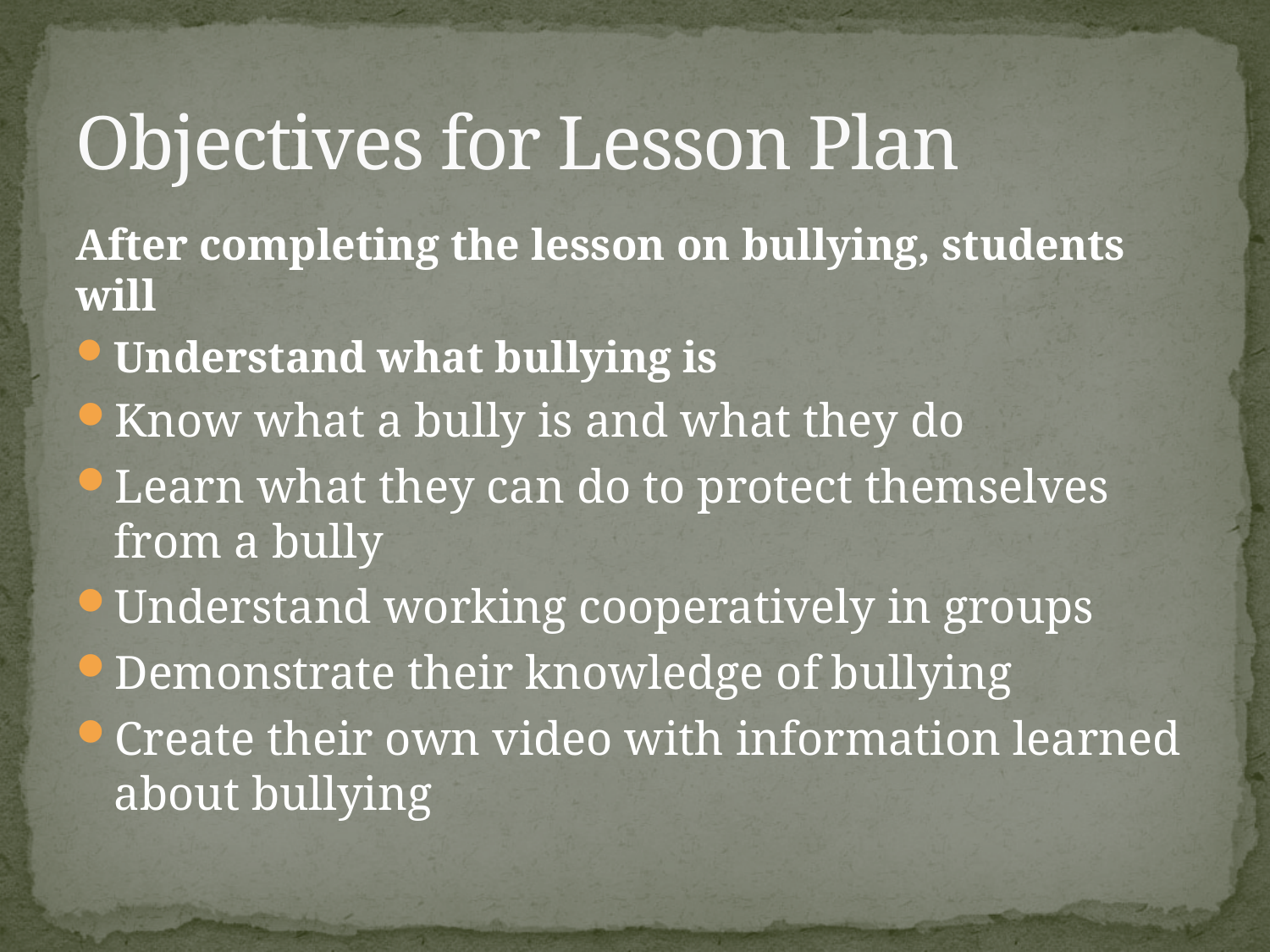

# Objectives for Lesson Plan
After completing the lesson on bullying, students will
Understand what bullying is
Know what a bully is and what they do
Learn what they can do to protect themselves from a bully
Understand working cooperatively in groups
Demonstrate their knowledge of bullying
Create their own video with information learned about bullying